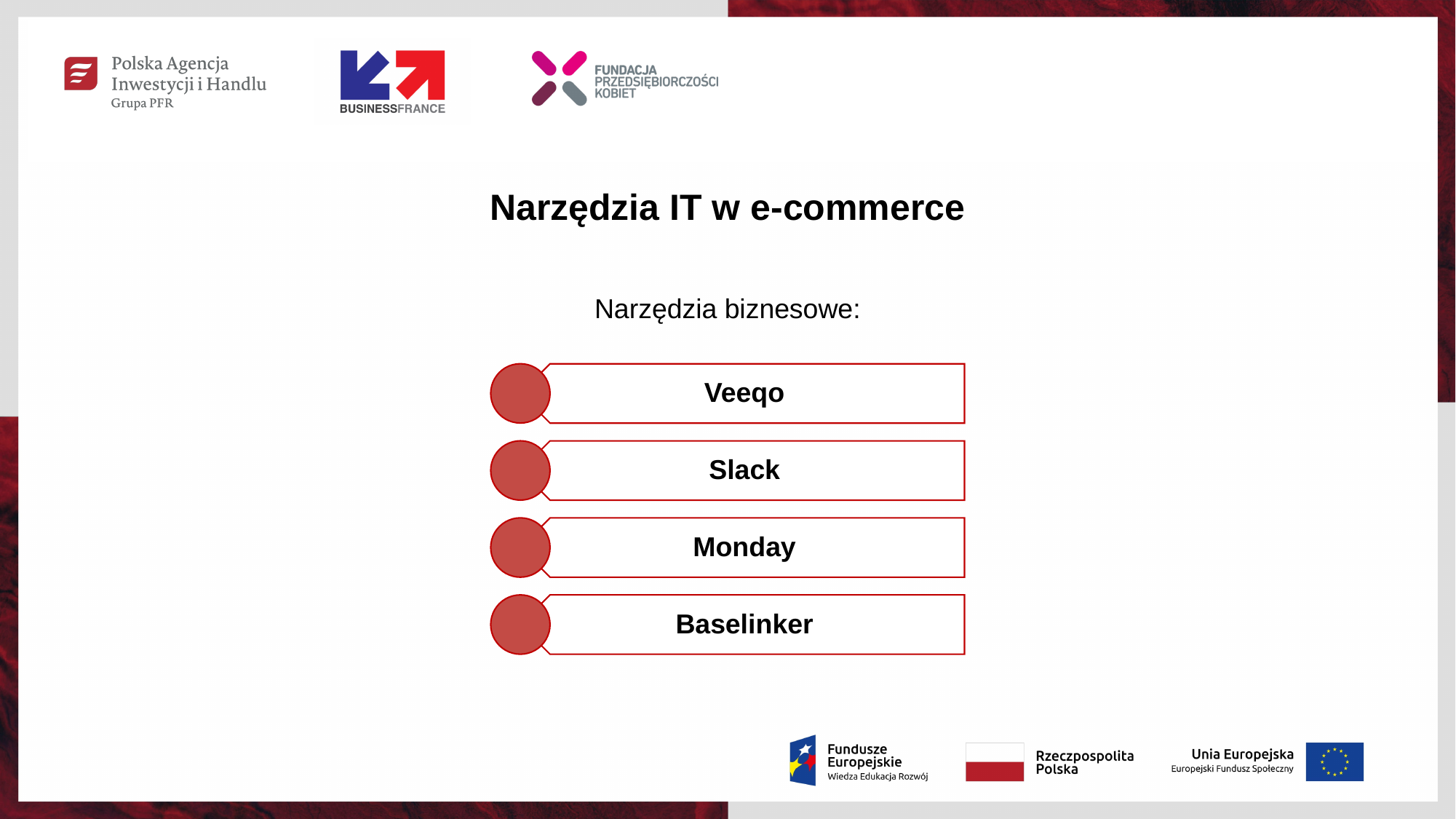

Narzędzia IT w e-commerce
Narzędzia biznesowe:
Veeqo
Slack
Monday
Baselinker